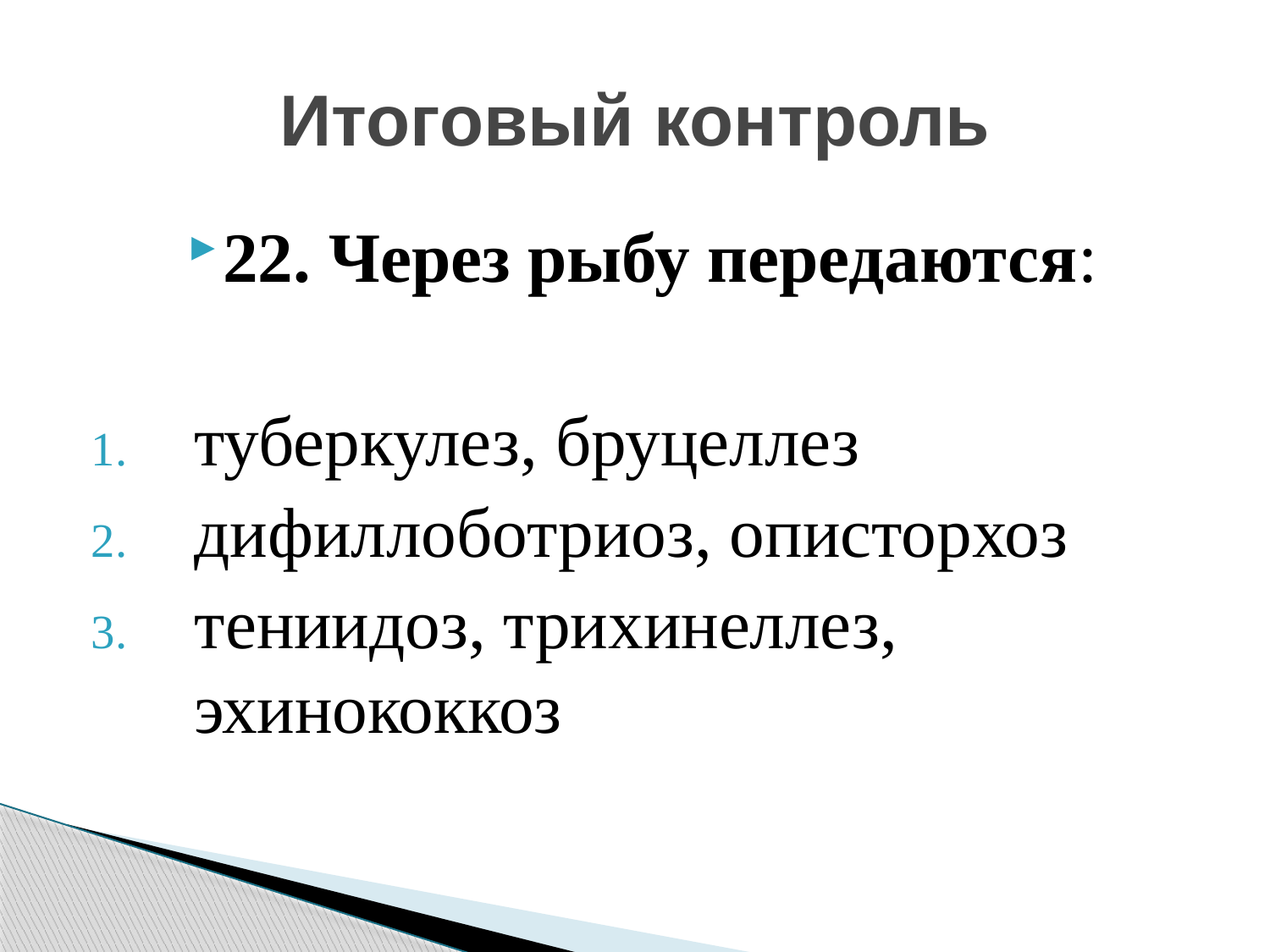

# Итоговый контроль
22. Через рыбу передаются:

туберкулез, бруцеллез
дифиллоботриоз, описторхоз
тениидоз, трихинеллез, эхинококкоз